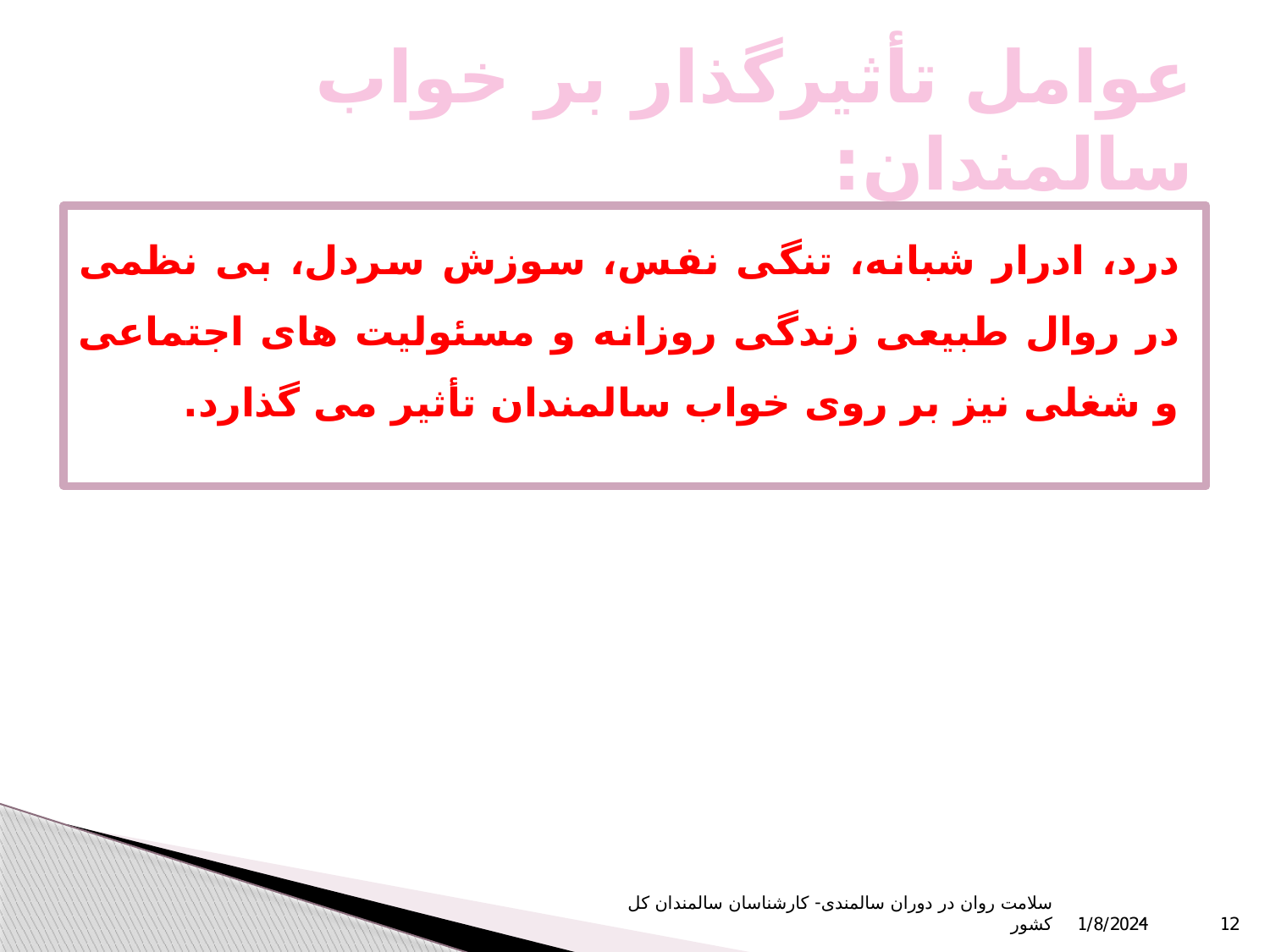

# عوامل تأثیرگذار بر خواب سالمندان:
درد، ادرار شبانه، تنگی نفس، سوزش سردل، بی نظمی در روال طبیعی زندگی روزانه و مسئولیت های اجتماعی و شغلی نیز بر روی خواب سالمندان تأثیر می گذارد.
سلامت روان در دوران سالمندی- کارشناسان سالمندان کل کشور
1/8/2024
12